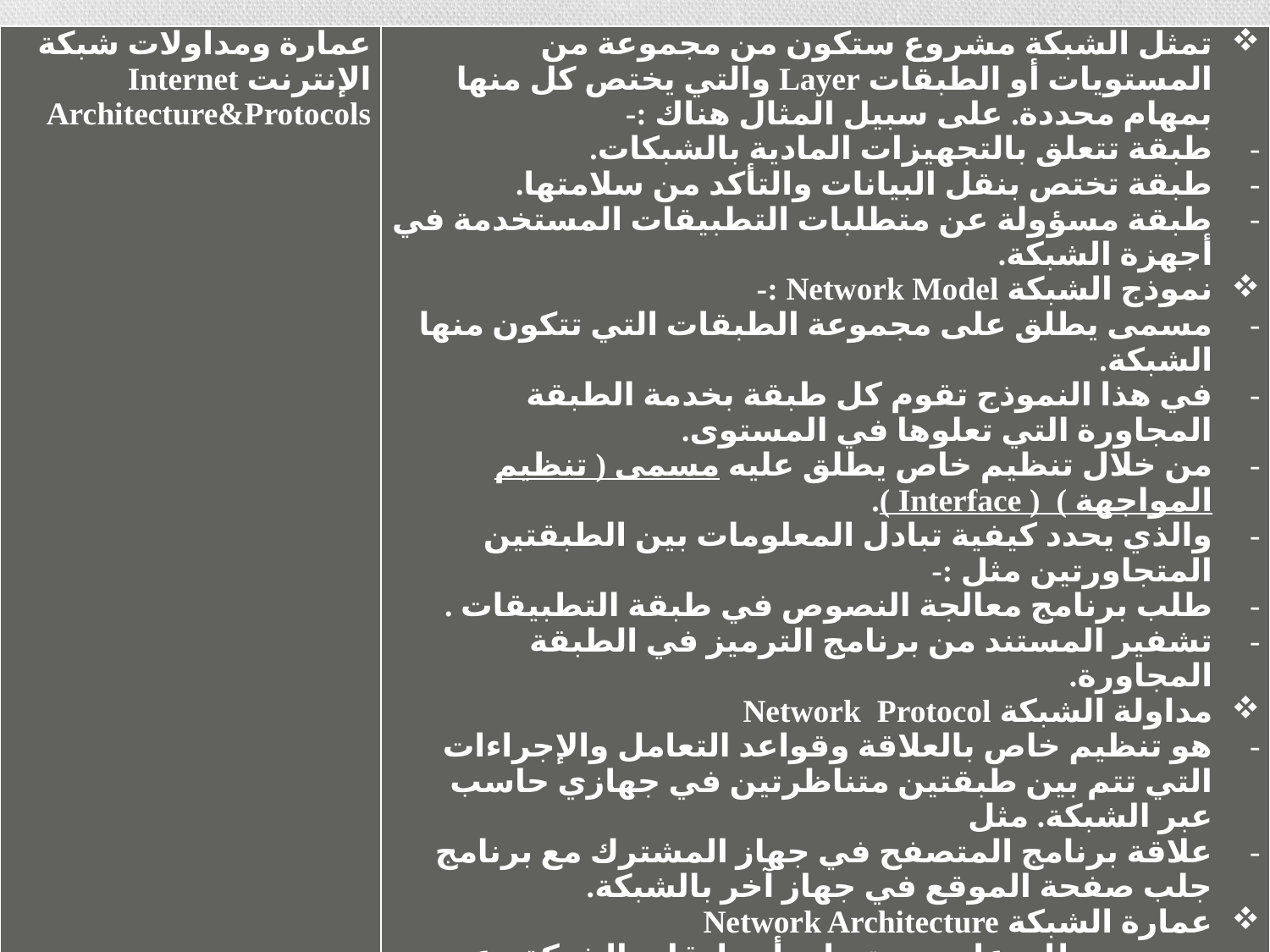

| عمارة ومداولات شبكة الإنترنت Internet Architecture&Protocols | تمثل الشبكة مشروع ستكون من مجموعة من المستويات أو الطبقات Layer والتي يختص كل منها بمهام محددة. على سبيل المثال هناك :- طبقة تتعلق بالتجهيزات المادية بالشبكات. طبقة تختص بنقل البيانات والتأكد من سلامتها. طبقة مسؤولة عن متطلبات التطبيقات المستخدمة في أجهزة الشبكة. نموذج الشبكة Network Model :- مسمى يطلق على مجموعة الطبقات التي تتكون منها الشبكة. في هذا النموذج تقوم كل طبقة بخدمة الطبقة المجاورة التي تعلوها في المستوى. من خلال تنظيم خاص يطلق عليه مسمى ( تنظيم المواجهة ) ( Interface ). والذي يحدد كيفية تبادل المعلومات بين الطبقتين المتجاورتين مثل :- طلب برنامج معالجة النصوص في طبقة التطبيقات . تشفير المستند من برنامج الترميز في الطبقة المجاورة. مداولة الشبكة Network Protocol هو تنظيم خاص بالعلاقة وقواعد التعامل والإجراءات التي تتم بين طبقتين متناظرتين في جهازي حاسب عبر الشبكة. مثل علاقة برنامج المتصفح في جهاز المشترك مع برنامج جلب صفحة الموقع في جهاز آخر بالشبكة. عمارة الشبكة Network Architecture مسمى يطلق على مستويات أو طبقات الشبكة وعدد هذه الطبقات ومداولات الطبقات المختلفة ومهامها ونظم المواجهة بين الطبقات المتجاورة المختلفة. |
| --- | --- |